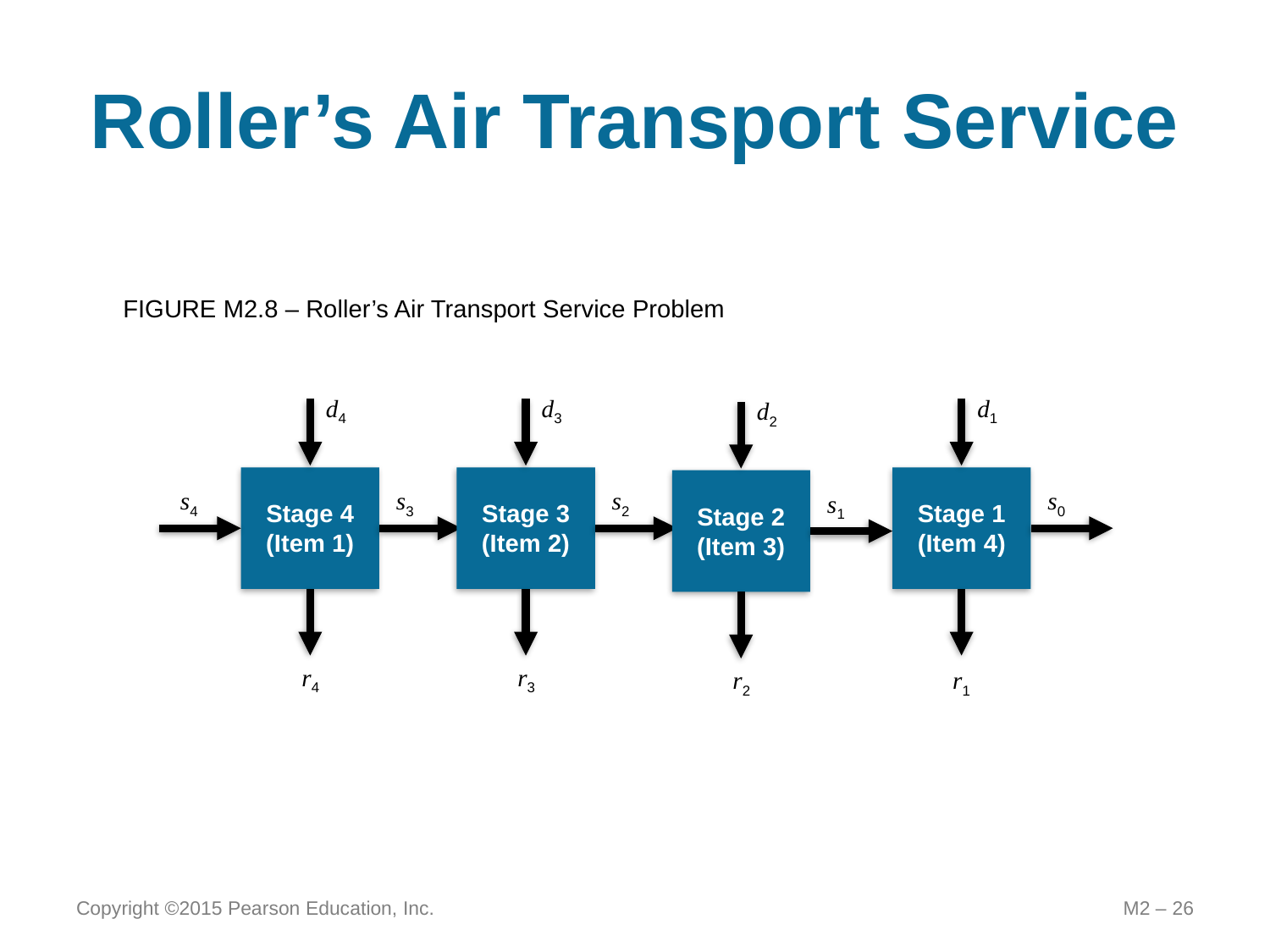

# Roller’s Air Transport Service
FIGURE M2.8 – Roller’s Air Transport Service Problem
d4
d3
d1
d2

s4
s3
s2
s0
s1
Stage 4
(Item 1)
Stage 3
(Item 2)
Stage 1
(Item 4)
Stage 2
(Item 3)
r4
r3
r2
r1
Copyright ©2015 Pearson Education, Inc.
M2 – 26